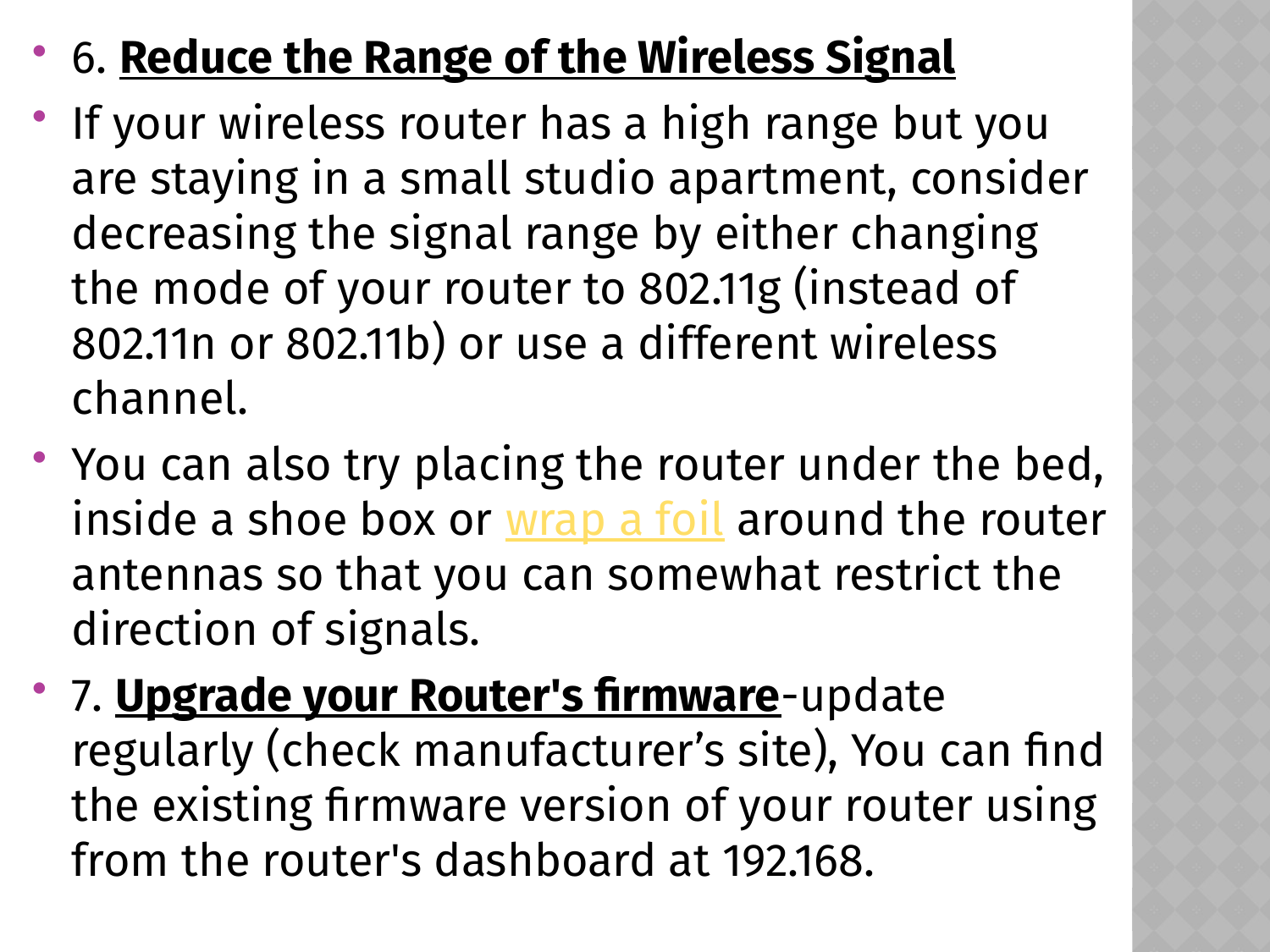

6. Reduce the Range of the Wireless Signal
If your wireless router has a high range but you are staying in a small studio apartment, consider decreasing the signal range by either changing the mode of your router to 802.11g (instead of 802.11n or 802.11b) or use a different wireless channel.
You can also try placing the router under the bed, inside a shoe box or wrap a foil around the router antennas so that you can somewhat restrict the direction of signals.
7. Upgrade your Router's firmware-update regularly (check manufacturer’s site), You can find the existing firmware version of your router using from the router's dashboard at 192.168.